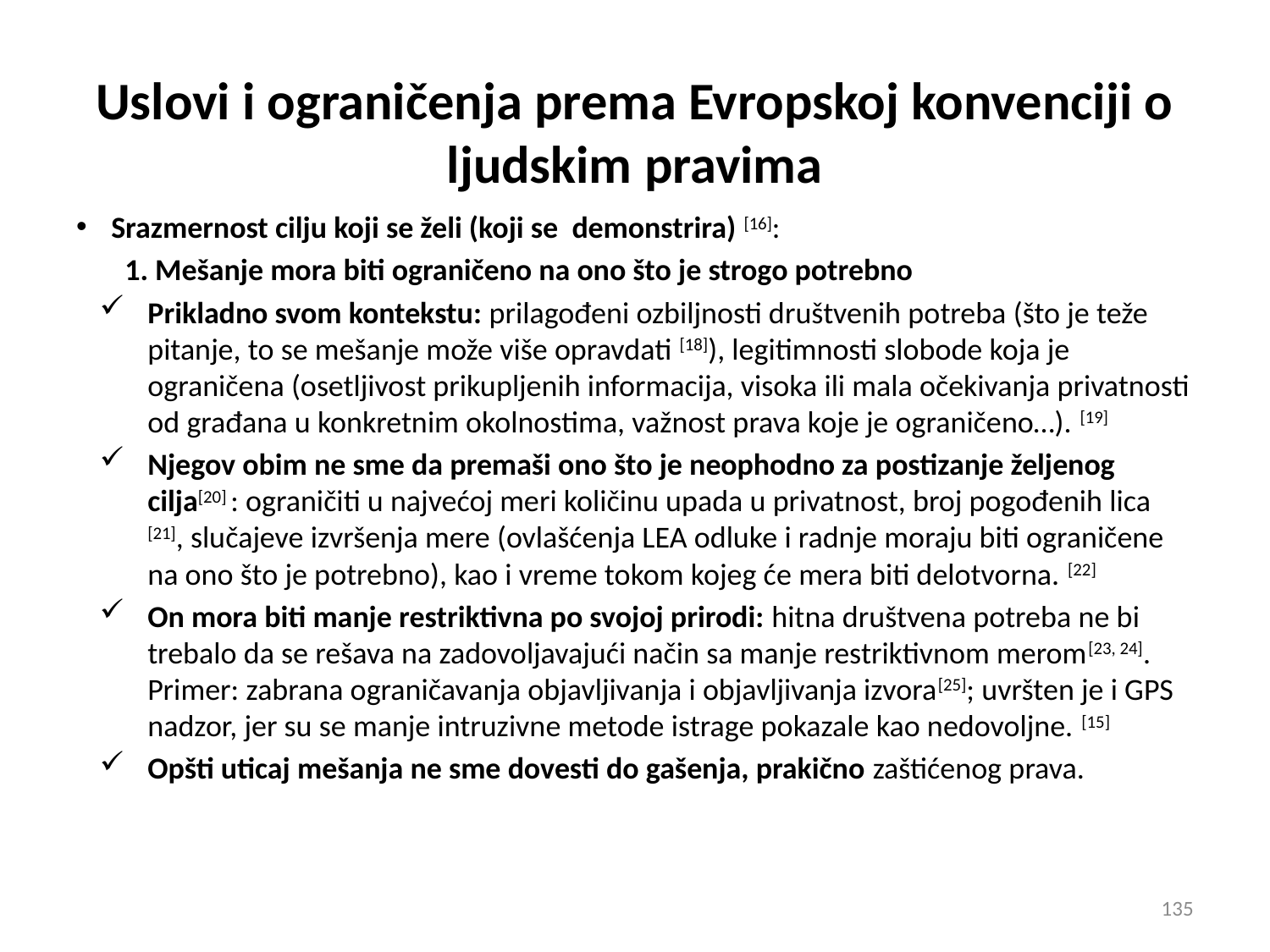

# Uslovi i ograničenja prema Evropskoj konvenciji o ljudskim pravima
Srazmernost cilju koji se želi (koji se  demonstrira) [16]:
1. Mešanje mora biti ograničeno na ono što je strogo potrebno
Prikladno svom kontekstu: prilagođeni ozbiljnosti društvenih potreba (što je teže pitanje, to se mešanje može više opravdati [18]), legitimnosti slobode koja je ograničena (osetljivost prikupljenih informacija, visoka ili mala očekivanja privatnosti od građana u konkretnim okolnostima, važnost prava koje je ograničeno…). [19]
Njegov obim ne sme da premaši ono što je neophodno za postizanje željenog cilja[20] : ograničiti u najvećoj meri količinu upada u privatnost, broj pogođenih lica [21], slučajeve izvršenja mere (ovlašćenja LEA odluke i radnje moraju biti ograničene na ono što je potrebno), kao i vreme tokom kojeg će mera biti delotvorna. [22]
On mora biti manje restriktivna po svojoj prirodi: hitna društvena potreba ne bi trebalo da se rešava na zadovoljavajući način sa manje restriktivnom merom[23, 24]. Primer: zabrana ograničavanja objavljivanja i objavljivanja izvora[25]; uvršten je i GPS nadzor, jer su se manje intruzivne metode istrage pokazale kao nedovoljne. [15]
Opšti uticaj mešanja ne sme dovesti do gašenja, prakično zaštićenog prava.

135